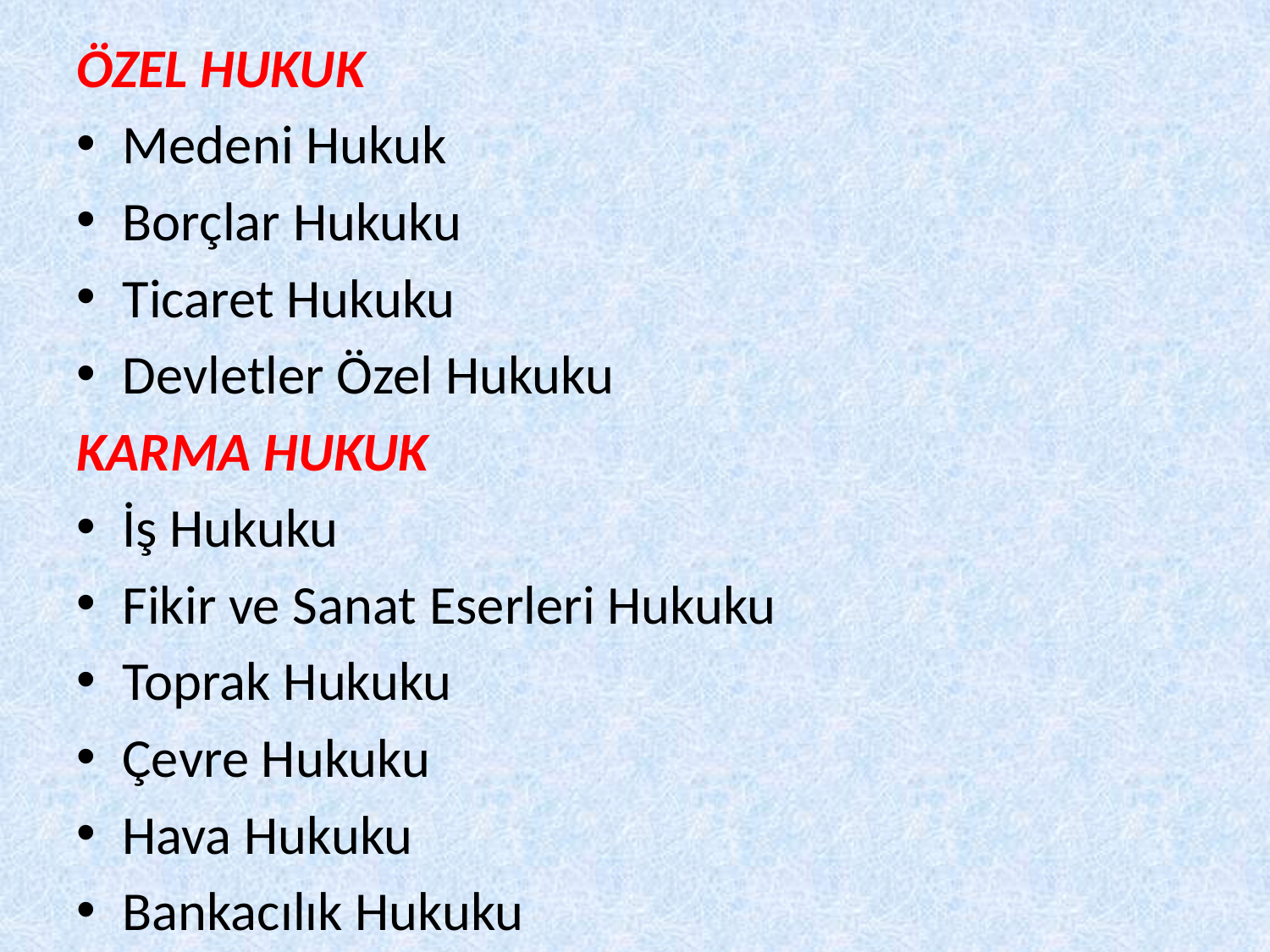

ÖZEL HUKUK
Medeni Hukuk
Borçlar Hukuku
Ticaret Hukuku
Devletler Özel Hukuku
KARMA HUKUK
İş Hukuku
Fikir ve Sanat Eserleri Hukuku
Toprak Hukuku
Çevre Hukuku
Hava Hukuku
Bankacılık Hukuku